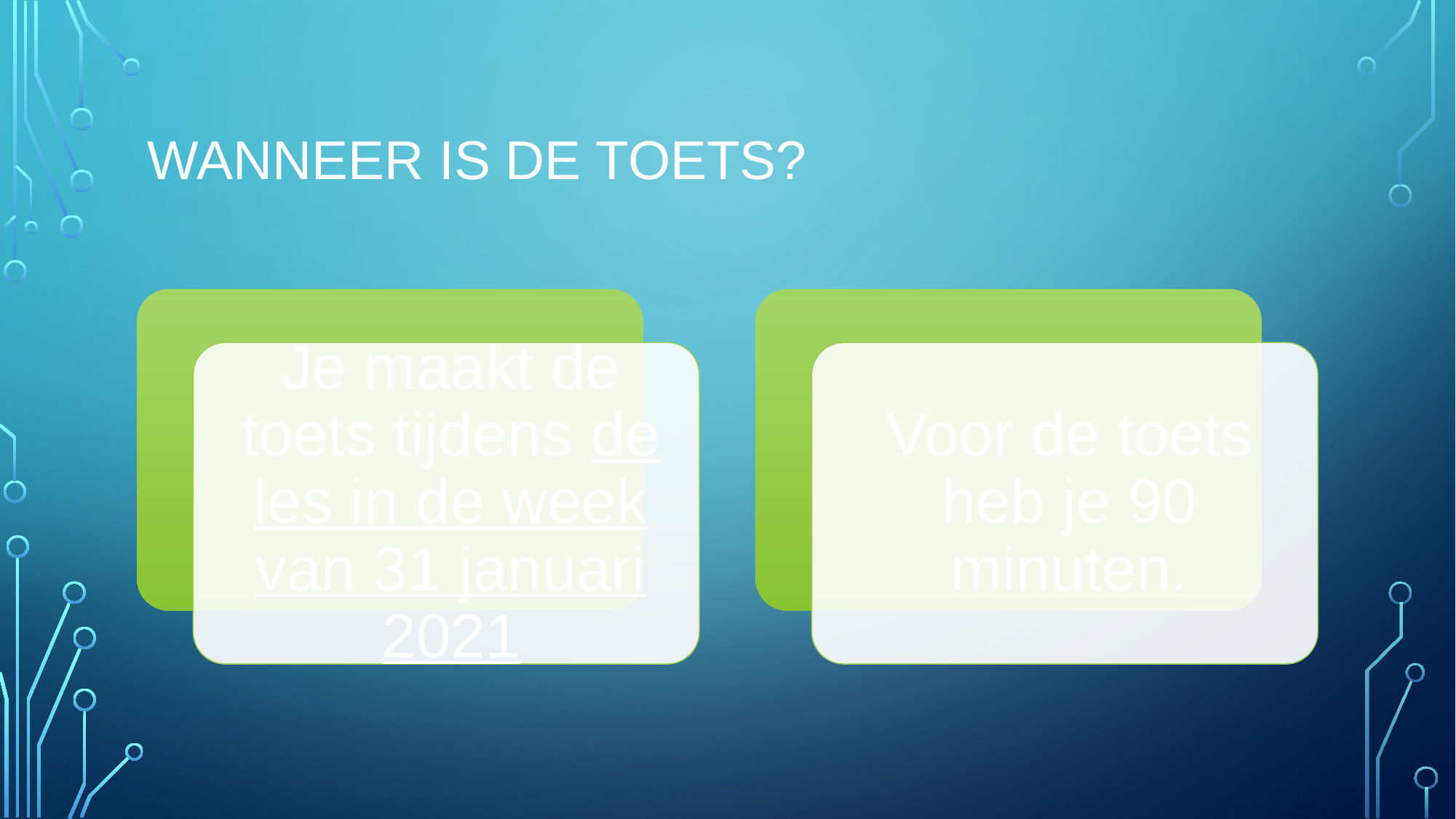

# Wanneer is de toets?
Je maakt de toets tijdens de les in de week van 31 januari 2021
Voor de toets heb je 90 minuten.